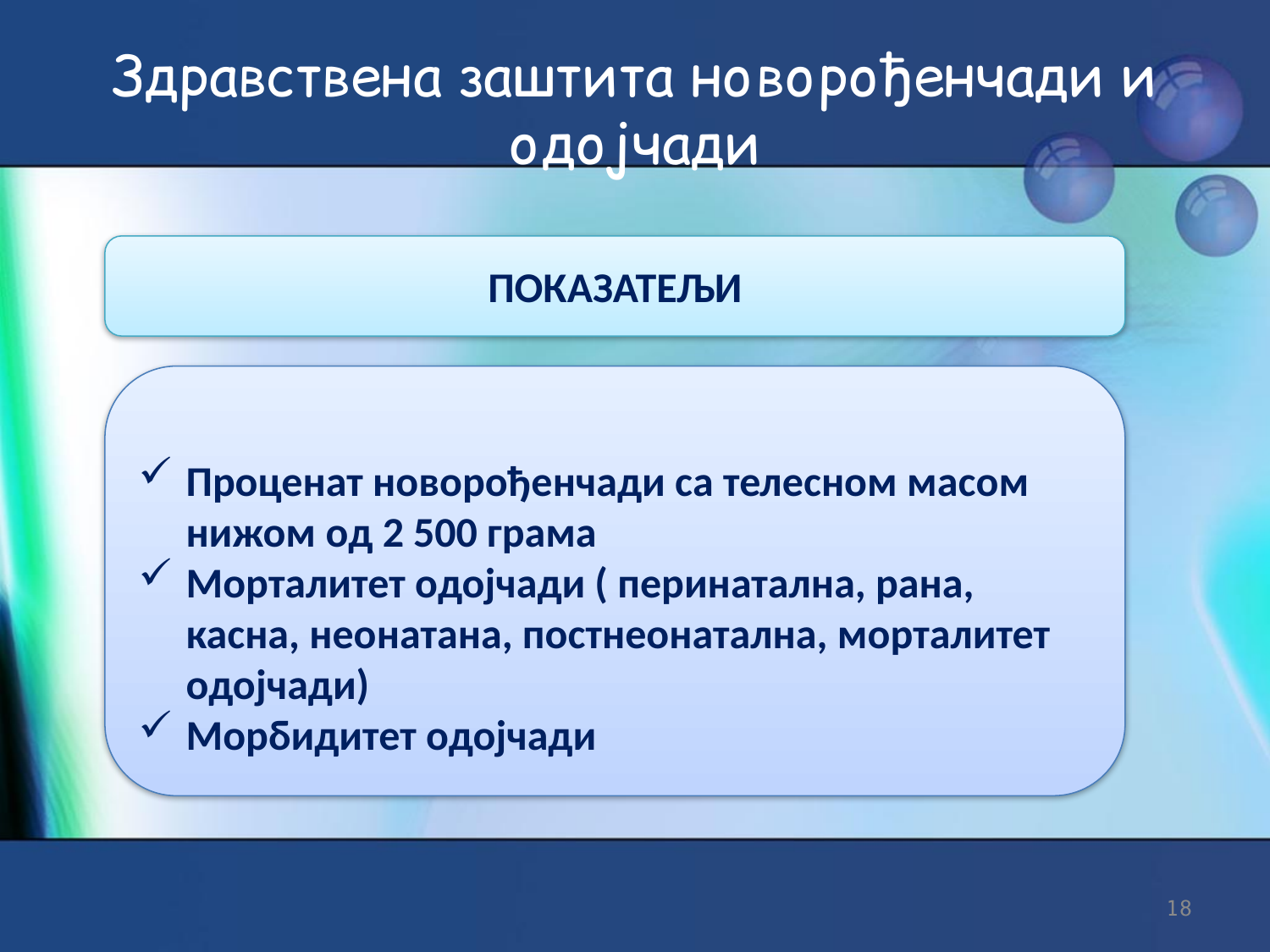

# Здравствена заштита новорођенчади и одојчади

ПОКАЗАТЕЉИ

Проценат новорођенчади са телесном масом нижом од 2 500 грама
Морталитет одојчади ( перинатална, рана, касна, неонатана, постнеонатална, морталитет одојчади)
Морбидитет одојчади
18